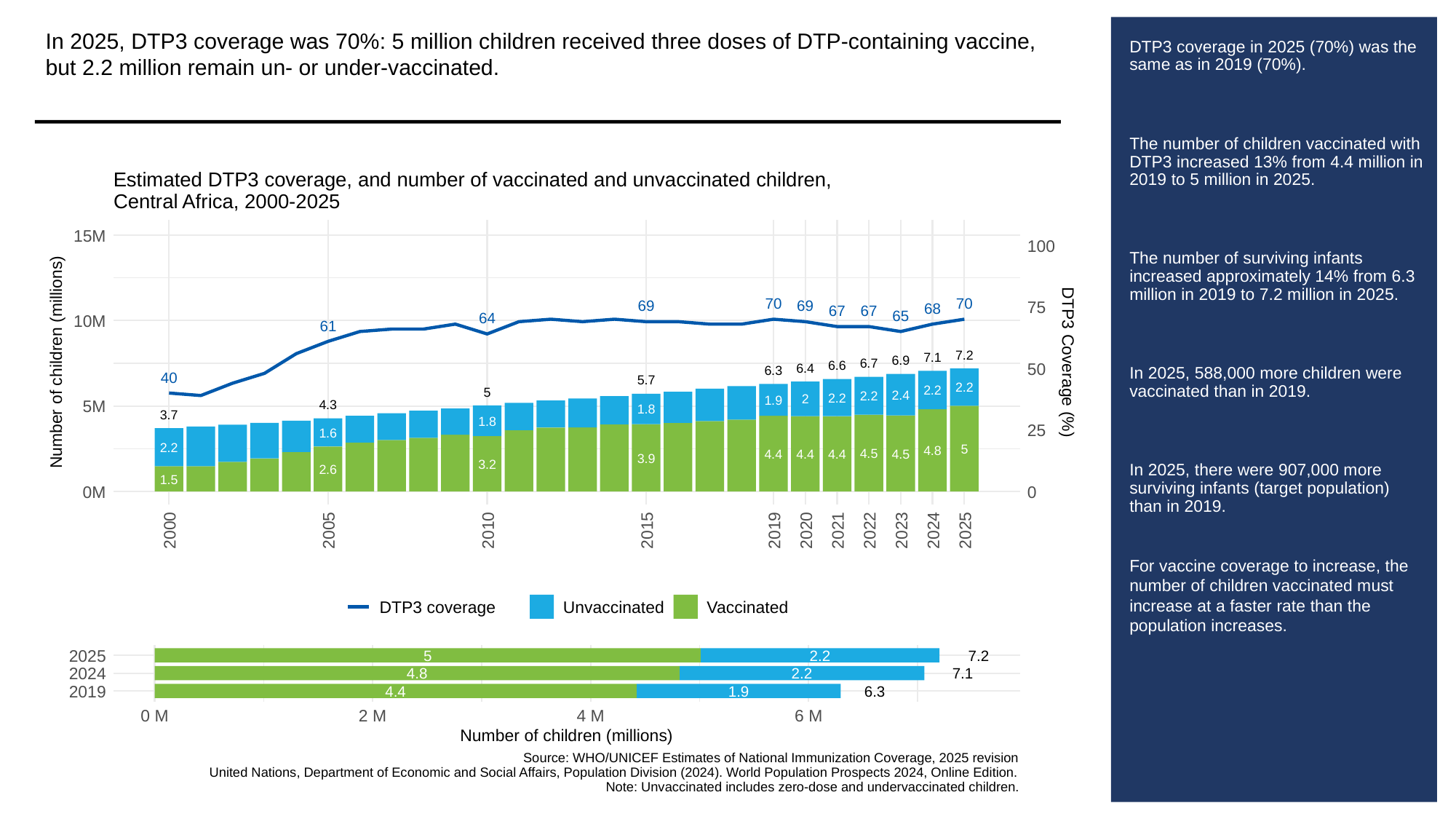

In 2025, DTP3 coverage was 70%: 5 million children received three doses of DTP-containing vaccine, but 2.2 million remain un- or under-vaccinated.
# DTP3 coverage in 2025 (70%) was the same as in 2019 (70%).

The number of children vaccinated with DTP3 increased 13% from 4.4 million in 2019 to 5 million in 2025.

The number of surviving infants increased approximately 14% from 6.3 million in 2019 to 7.2 million in 2025.

In 2025, 588,000 more children were vaccinated than in 2019.

In 2025, there were 907,000 more surviving infants (target population) than in 2019.

For vaccine coverage to increase, the number of children vaccinated must increase at a faster rate than the population increases.

Estimated DTP3 coverage, and number of vaccinated and unvaccinated children,
Central Africa, 2000-2025

15M

100

70
70
69
69
75
68
67
67
65
64
10M

61

7.2
7.1
6.9
Number of children (millions)
DTP3 Coverage (%)
6.7
6.6
50
6.4

6.3

40

5.7

2.2

2.2

5

2.4
2.2

2.2

2
1.9

4.3
5M

1.8

3.7

1.8

25

1.6

2.2
5
4.8

4.5

4.5
4.4
4.4
4.4

3.9

3.2

2.6

1.5
0M
0

2000
2005
2010
2015
2019
2020
2021
2022
2023
2024
2025

DTP3 coverage
Unvaccinated
Vaccinated

2025
5
2.2
7.2

2024
4.8
2.2
7.1

2019
4.4
1.9
6.3

0 M
2 M
4 M
6 M
Number of children (millions)
Source: WHO/UNICEF Estimates of National Immunization Coverage, 2025 revision
United Nations, Department of Economic and Social Affairs, Population Division (2024). World Population Prospects 2024, Online Edition.
Note: Unvaccinated includes zero-dose and undervaccinated children.